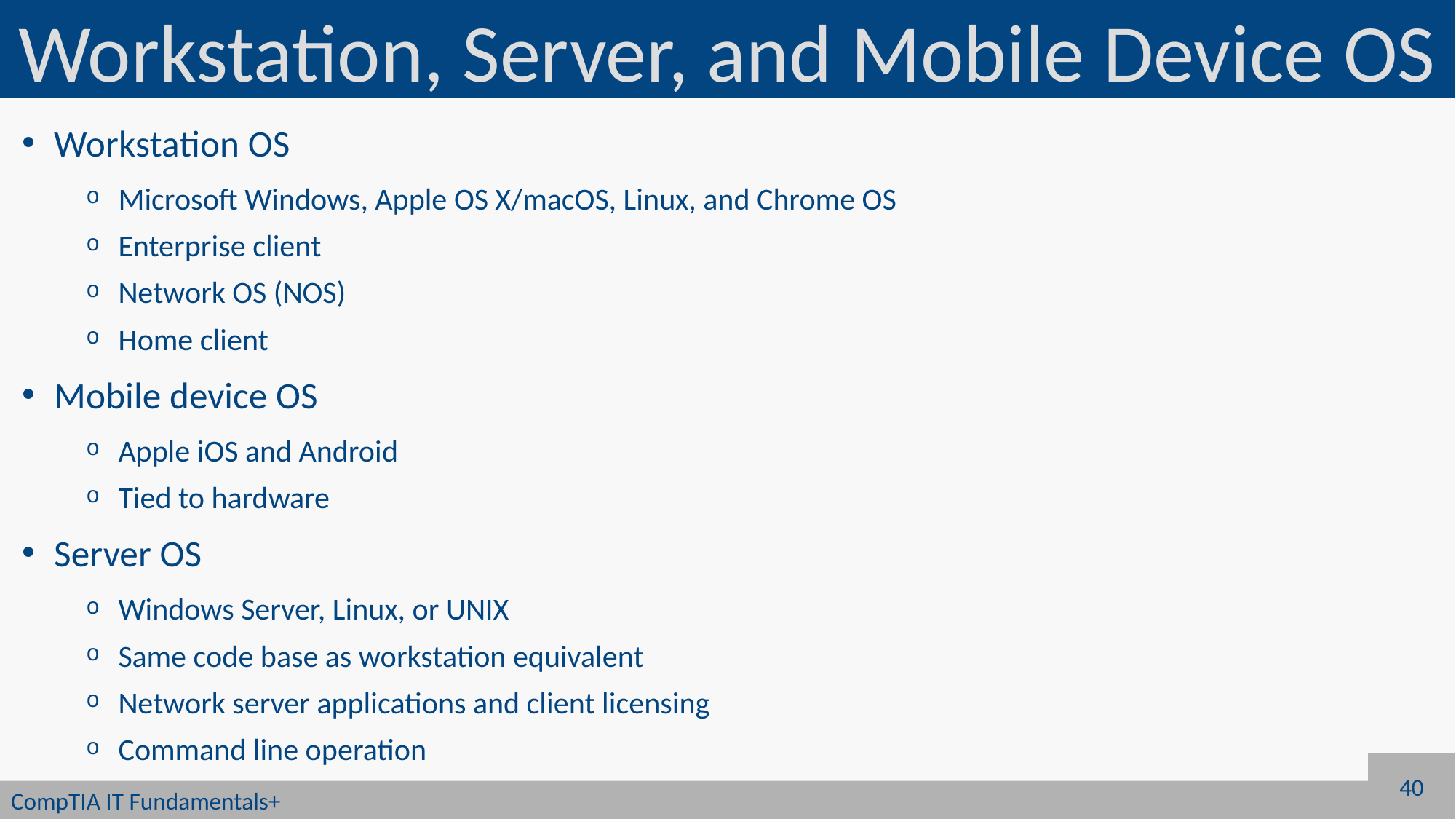

# Workstation, Server, and Mobile Device OS
Workstation OS
Microsoft Windows, Apple OS X/macOS, Linux, and Chrome OS
Enterprise client
Network OS (NOS)
Home client
Mobile device OS
Apple iOS and Android
Tied to hardware
Server OS
Windows Server, Linux, or UNIX
Same code base as workstation equivalent
Network server applications and client licensing
Command line operation
40
CompTIA IT Fundamentals+